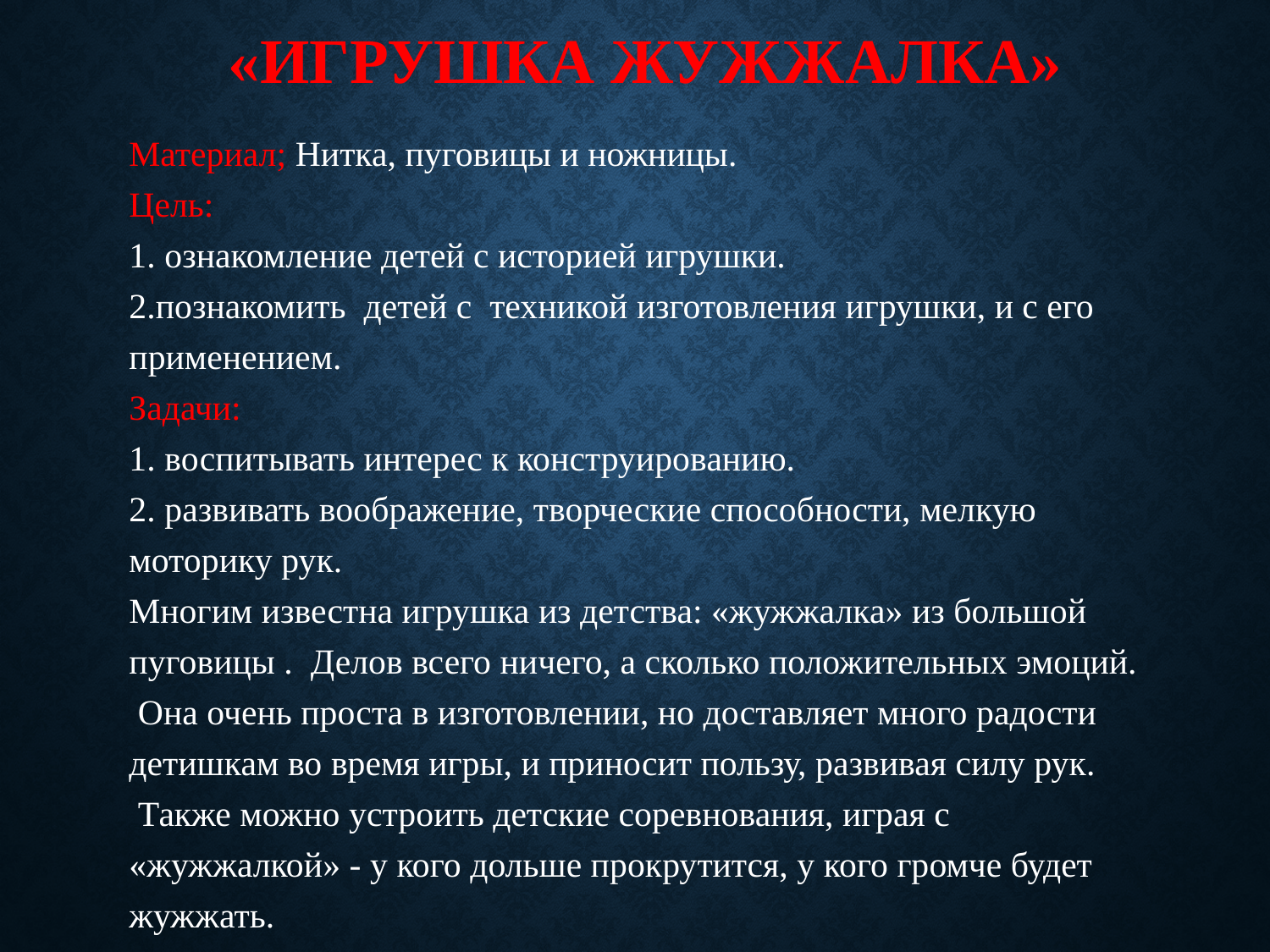

# «Игрушка жужжалка»
Материал; Нитка, пуговицы и ножницы.
Цель:
1. ознакомление детей с историей игрушки.
2.познакомить  детей с  техникой изготовления игрушки, и с его применением.
Задачи:
1. воспитывать интерес к конструированию.
2. развивать воображение, творческие способности, мелкую моторику рук.
Многим известна игрушка из детства: «жужжалка» из большой пуговицы .  Делов всего ничего, а сколько положительных эмоций.
 Она очень проста в изготовлении, но доставляет много радости детишкам во время игры, и приносит пользу, развивая силу рук.
 Также можно устроить детские соревнования, играя с «жужжалкой» - у кого дольше прокрутится, у кого громче будет жужжать.